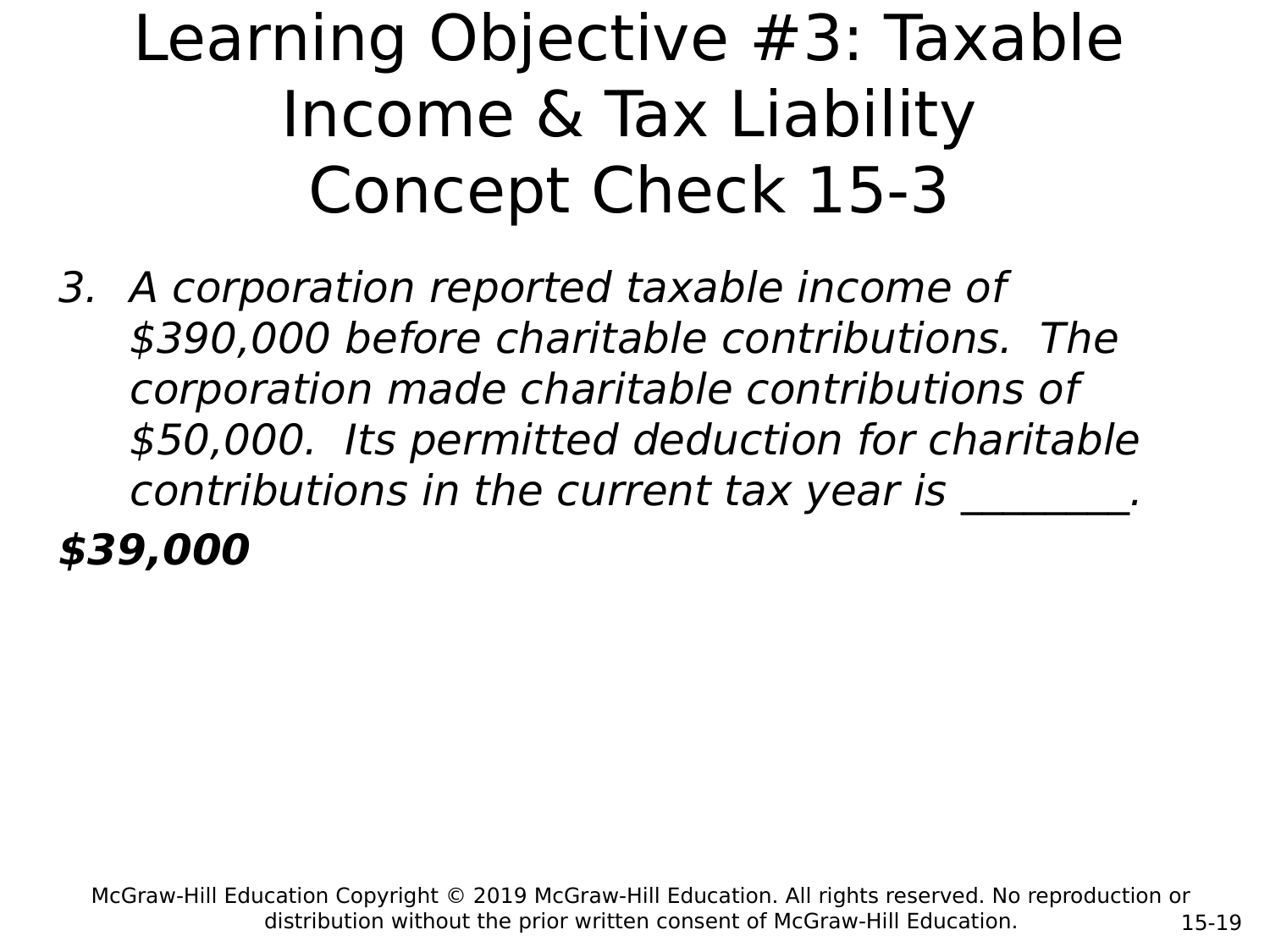

# Learning Objective #3: Taxable Income & Tax Liability Concept Check 15-3
A corporation reported taxable income of $390,000 before charitable contributions.  The corporation made charitable contributions of $50,000.  Its permitted deduction for charitable contributions in the current tax year is ________.
$39,000
McGraw-Hill Education Copyright © 2019 McGraw-Hill Education. All rights reserved. No reproduction or distribution without the prior written consent of McGraw-Hill Education.
15-19